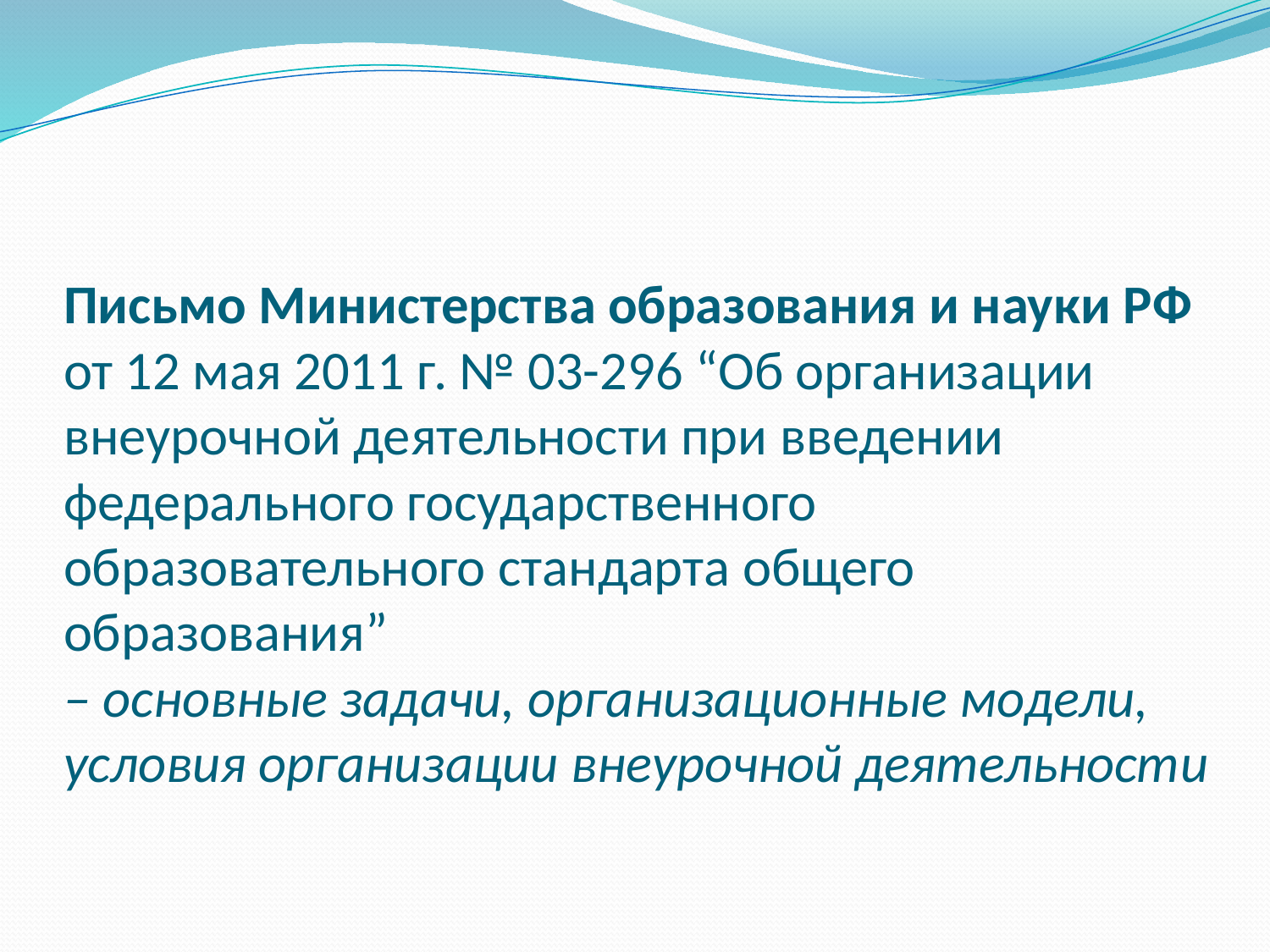

# Письмо Министерства образования и науки РФ от 12 мая 2011 г. № 03-296 “Об организации внеурочной деятельности при введении федерального государственного образовательного стандарта общего образования” – основные задачи, организационные модели, условия организации внеурочной деятельности